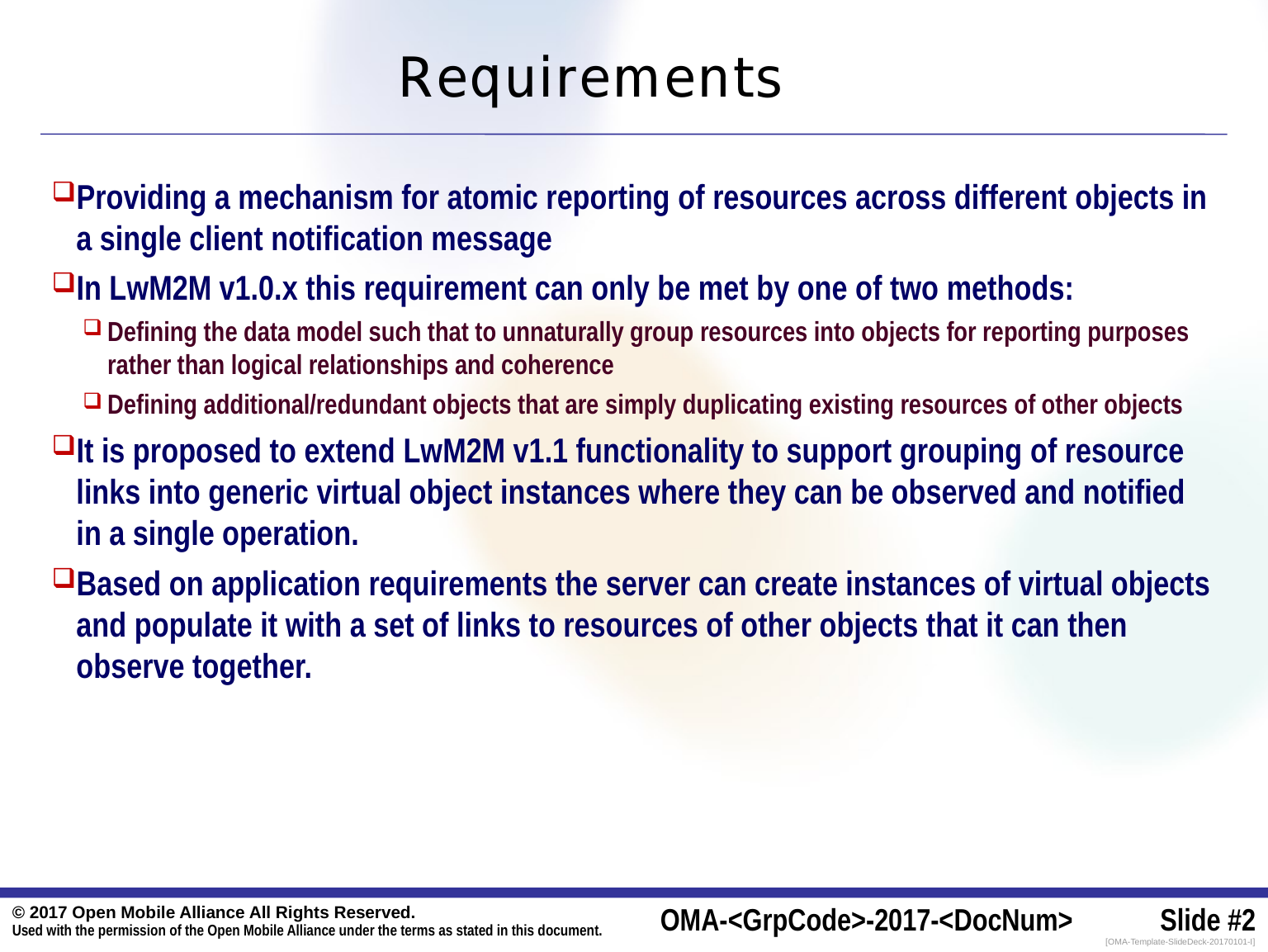

Requirements
Providing a mechanism for atomic reporting of resources across different objects in a single client notification message
In LwM2M v1.0.x this requirement can only be met by one of two methods:
Defining the data model such that to unnaturally group resources into objects for reporting purposes rather than logical relationships and coherence
Defining additional/redundant objects that are simply duplicating existing resources of other objects
It is proposed to extend LwM2M v1.1 functionality to support grouping of resource links into generic virtual object instances where they can be observed and notified in a single operation.
Based on application requirements the server can create instances of virtual objects and populate it with a set of links to resources of other objects that it can then observe together.